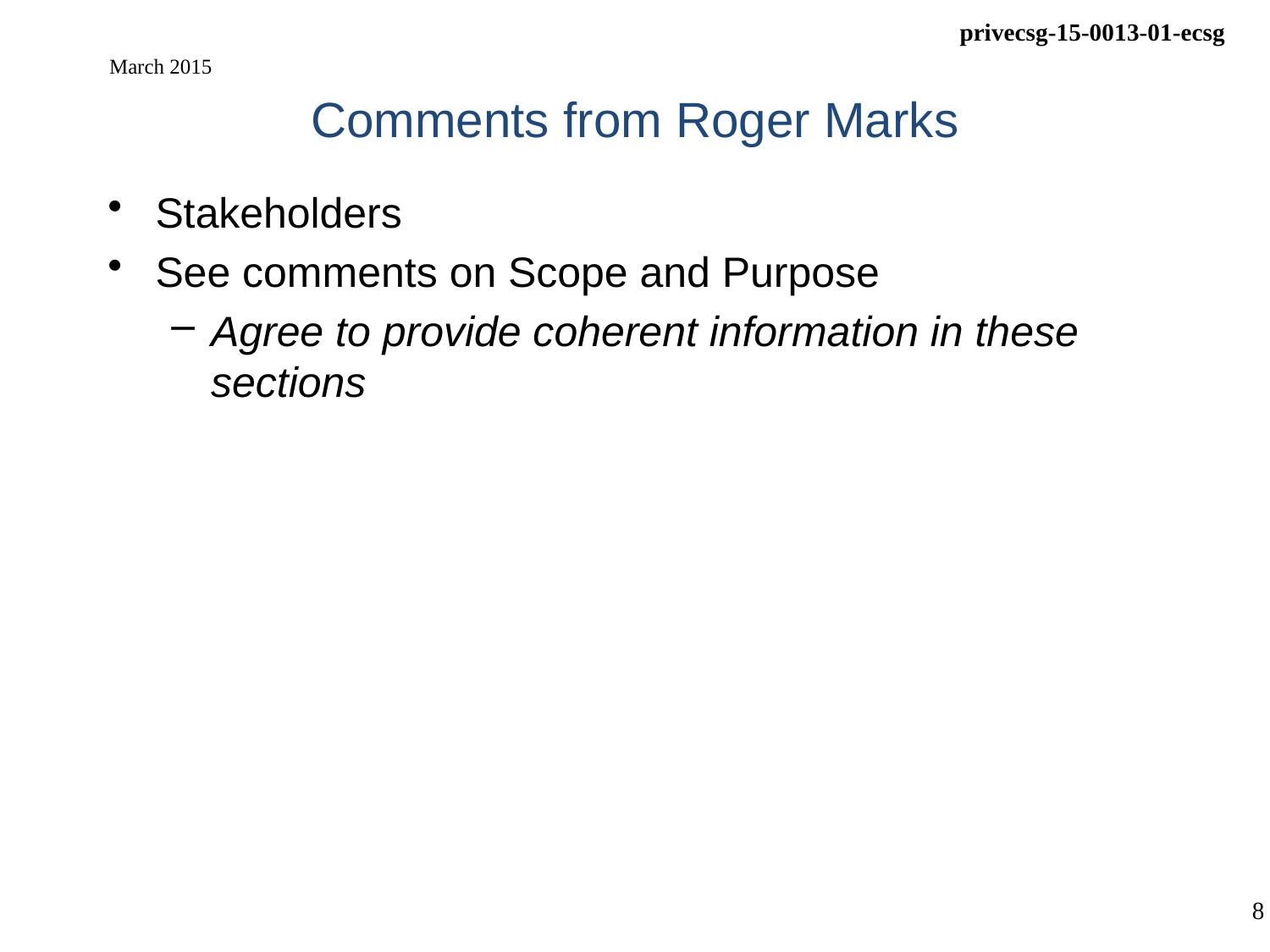

# Comments from Roger Marks
March 2015
Stakeholders
See comments on Scope and Purpose
Agree to provide coherent information in these sections